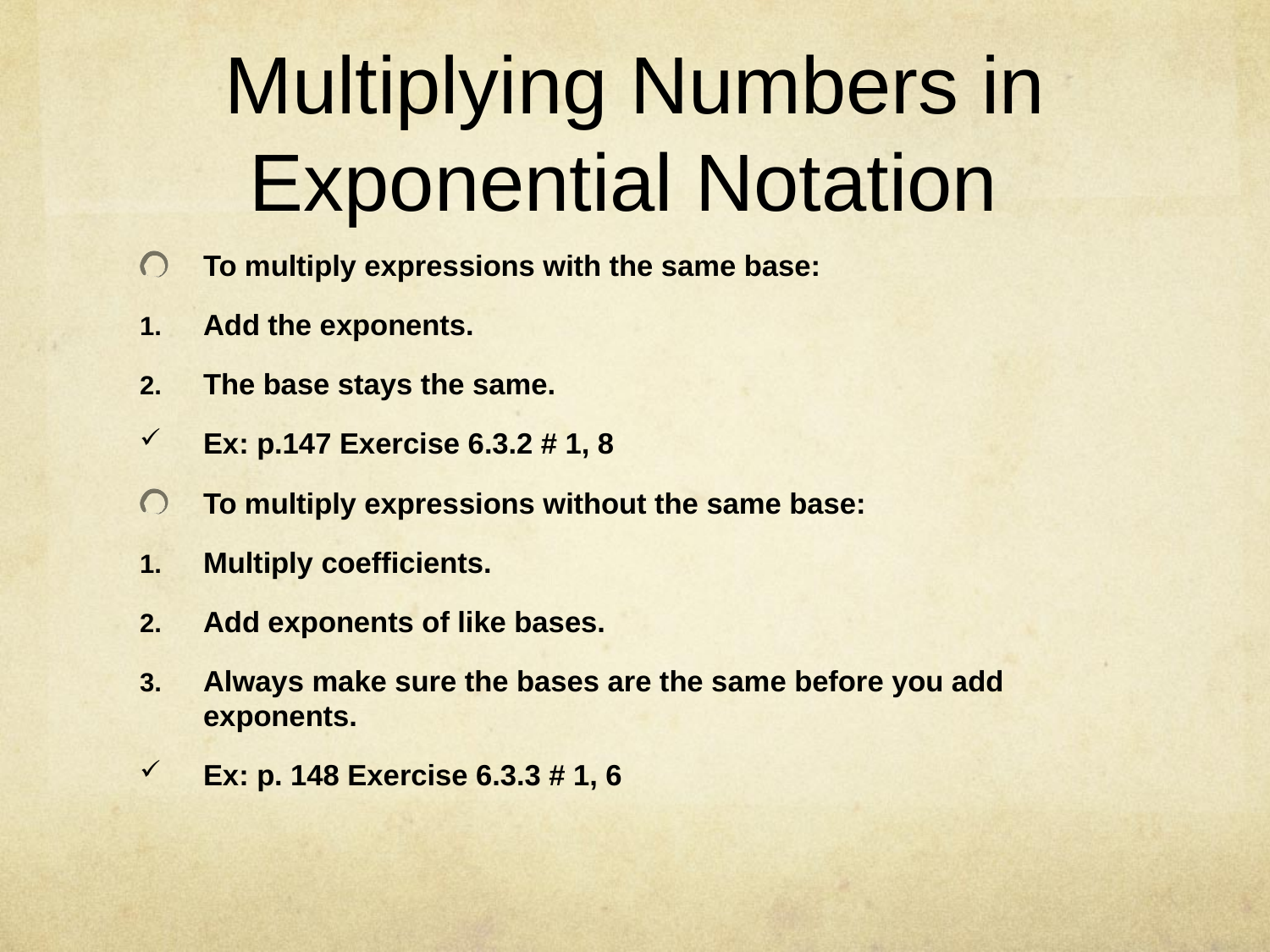

# Multiplying Numbers in Exponential Notation
To multiply expressions with the same base:
Add the exponents.
The base stays the same.
Ex: p.147 Exercise 6.3.2 # 1, 8
To multiply expressions without the same base:
Multiply coefficients.
Add exponents of like bases.
Always make sure the bases are the same before you add exponents.
Ex: p. 148 Exercise 6.3.3 # 1, 6